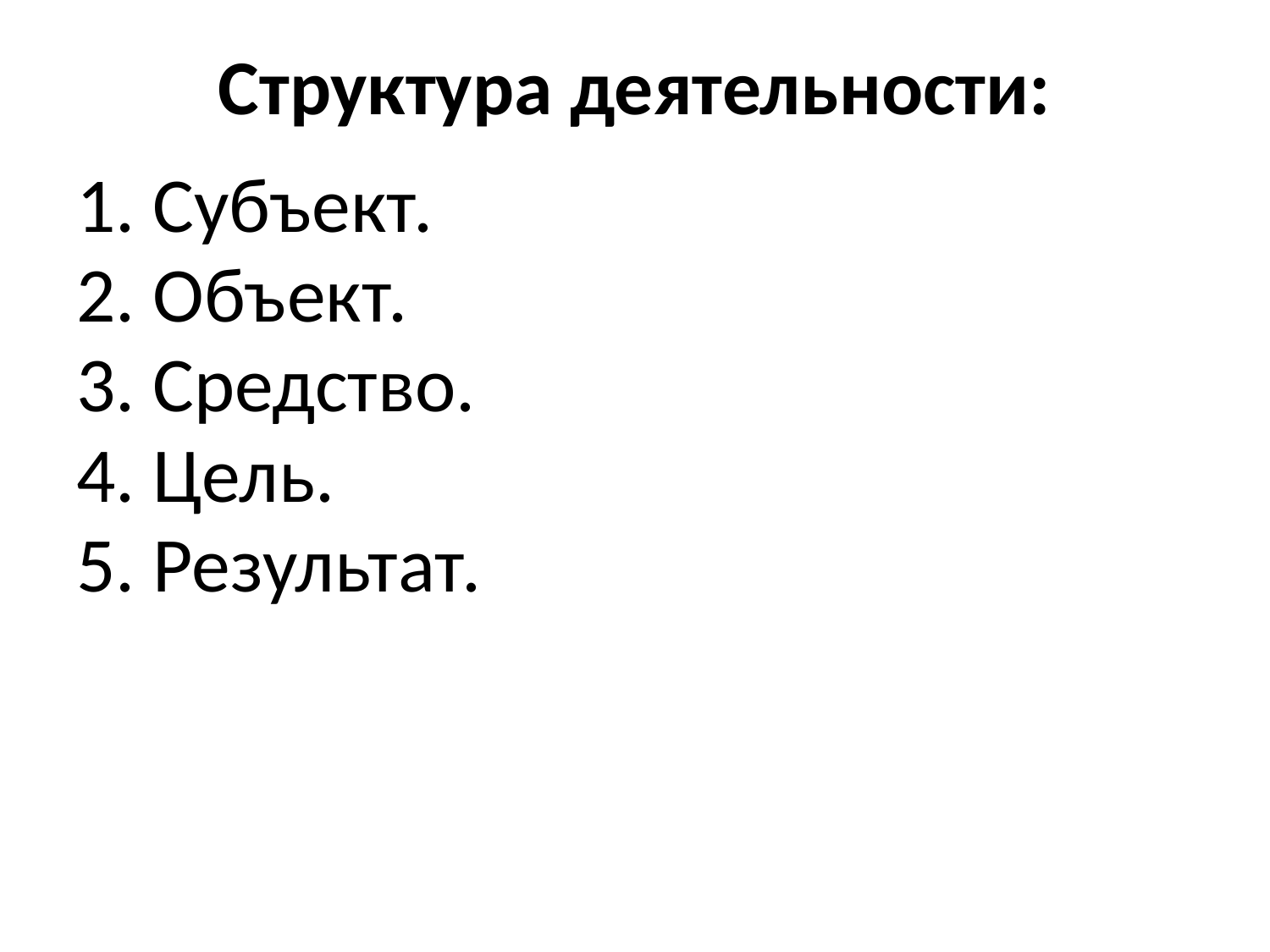

# Структура деятельности:
1. Субъект.
2. Объект.
3. Средство.
4. Цель.
5. Результат.